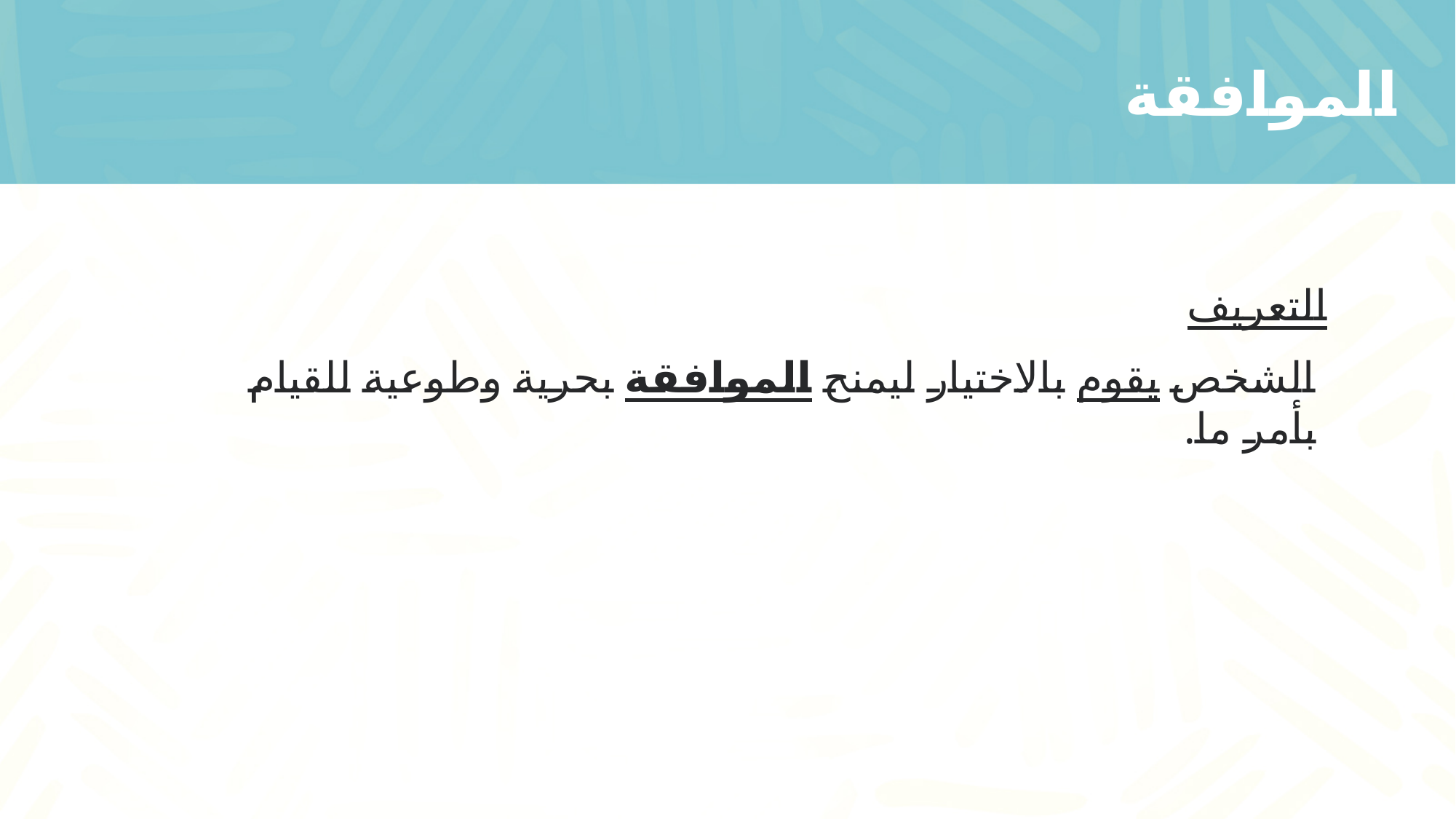

الموافقة
التعريف
الشخص يقوم بالاختيار ليمنح الموافقة بحرية وطوعية للقيام بأمر ما.